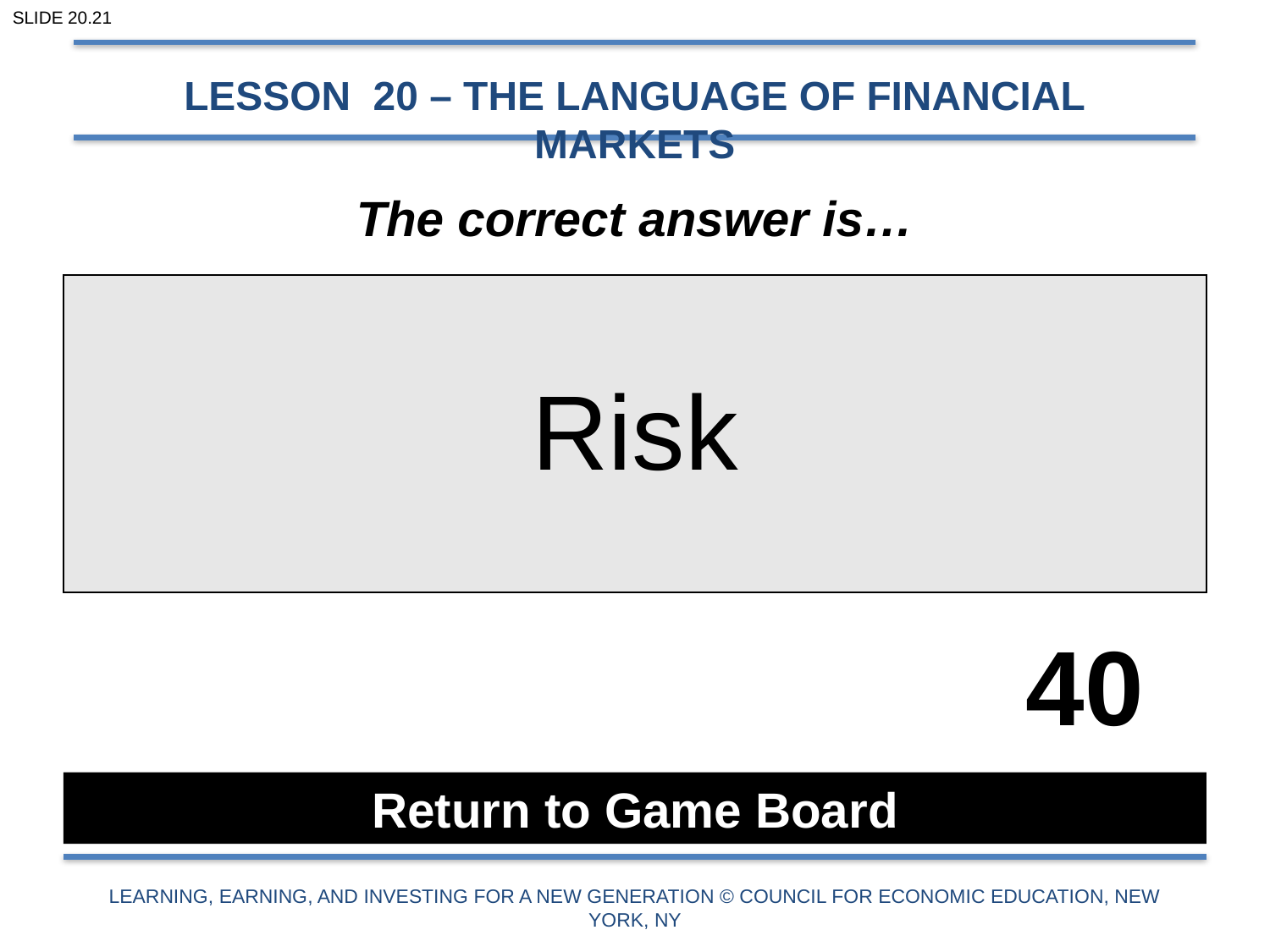

Slide 20.21
Lesson  20 – The Language of Financial Markets
# The correct answer is…
| Risk |
| --- |
40
Return to Game Board